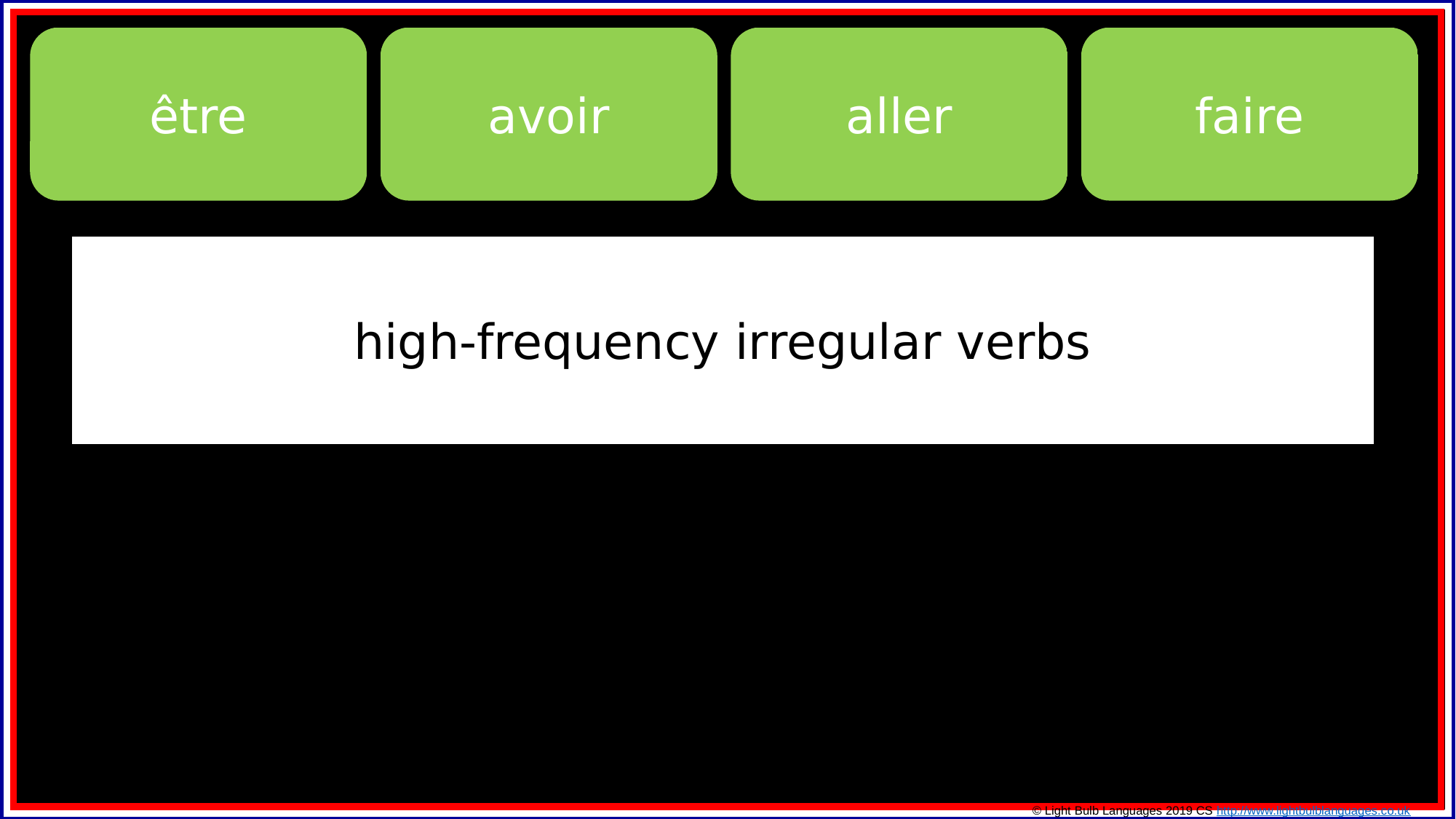

être
avoir
aller
faire
high-frequency irregular verbs
© Light Bulb Languages 2019 CS http://www.lightbulblanguages.co.uk